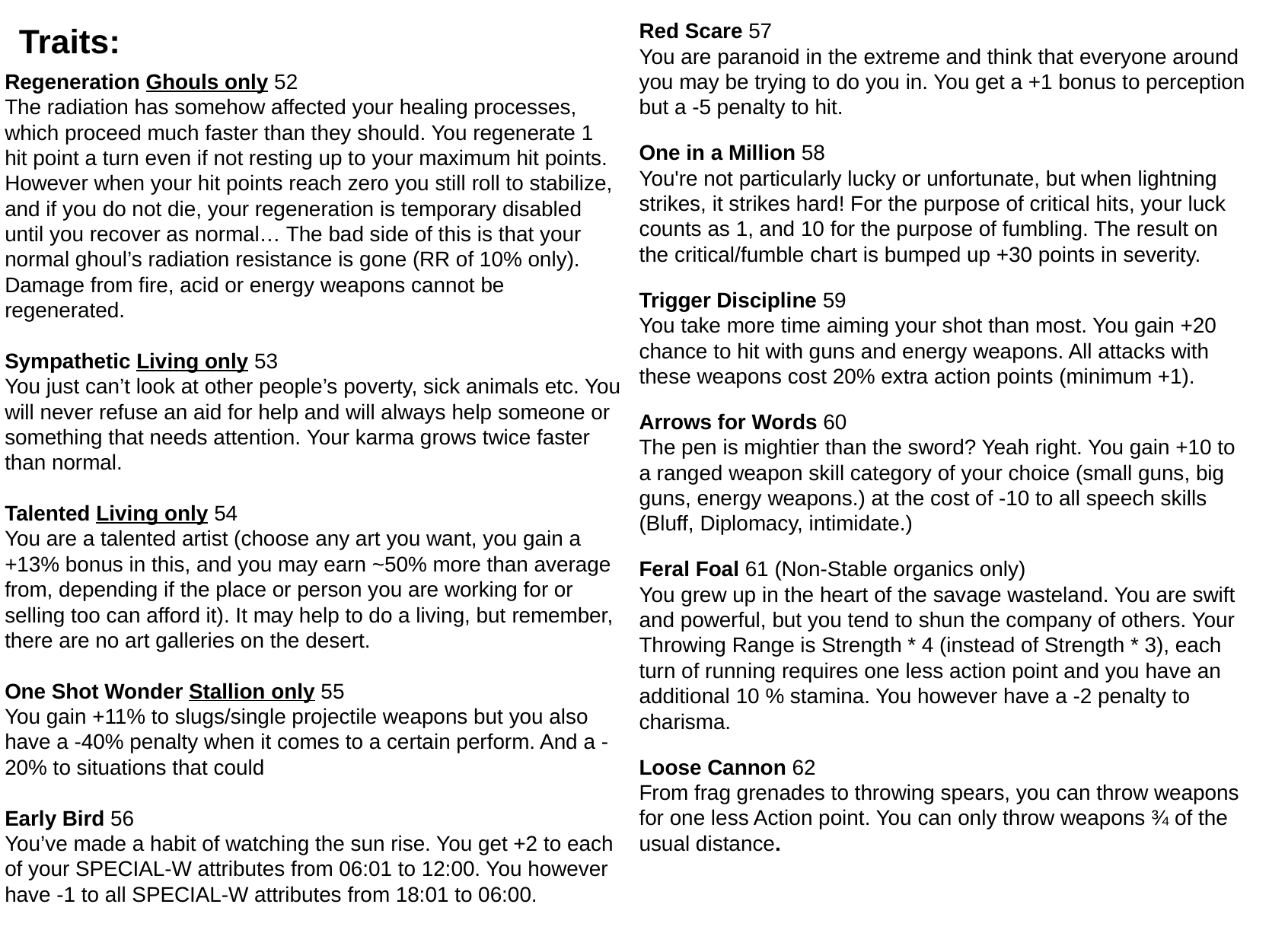

Red Scare 57
You are paranoid in the extreme and think that everyone around you may be trying to do you in. You get a +1 bonus to perception but a -5 penalty to hit.

One in a Million 58
You're not particularly lucky or unfortunate, but when lightning strikes, it strikes hard! For the purpose of critical hits, your luck counts as 1, and 10 for the purpose of fumbling. The result on the critical/fumble chart is bumped up +30 points in severity.

Trigger Discipline 59
You take more time aiming your shot than most. You gain +20 chance to hit with guns and energy weapons. All attacks with these weapons cost 20% extra action points (minimum +1).

Arrows for Words 60
The pen is mightier than the sword? Yeah right. You gain +10 to a ranged weapon skill category of your choice (small guns, big guns, energy weapons.) at the cost of -10 to all speech skills (Bluff, Diplomacy, intimidate.)

Feral Foal 61 (Non-Stable organics only)
You grew up in the heart of the savage wasteland. You are swift and powerful, but you tend to shun the company of others. Your Throwing Range is Strength * 4 (instead of Strength * 3), each turn of running requires one less action point and you have an additional 10 % stamina. You however have a -2 penalty to charisma.

Loose Cannon 62
From frag grenades to throwing spears, you can throw weapons for one less Action point. You can only throw weapons ¾ of the usual distance.

Traits:
Regeneration Ghouls only 52
The radiation has somehow affected your healing processes, which proceed much faster than they should. You regenerate 1
hit point a turn even if not resting up to your maximum hit points. However when your hit points reach zero you still roll to stabilize, and if you do not die, your regeneration is temporary disabled  until you recover as normal… The bad side of this is that your normal ghoul’s radiation resistance is gone (RR of 10% only). Damage from fire, acid or energy weapons cannot be regenerated.

Sympathetic Living only 53
You just can’t look at other people’s poverty, sick animals etc. You will never refuse an aid for help and will always help someone or something that needs attention. Your karma grows twice faster than normal.
Talented Living only 54
You are a talented artist (choose any art you want, you gain a +13% bonus in this, and you may earn ~50% more than average from, depending if the place or person you are working for or selling too can afford it). It may help to do a living, but remember, there are no art galleries on the desert.

One Shot Wonder Stallion only 55
You gain +11% to slugs/single projectile weapons but you also have a -40% penalty when it comes to a certain perform. And a -20% to situations that could

Early Bird 56
You’ve made a habit of watching the sun rise. You get +2 to each of your SPECIAL-W attributes from 06:01 to 12:00. You however have -1 to all SPECIAL-W attributes from 18:01 to 06:00.